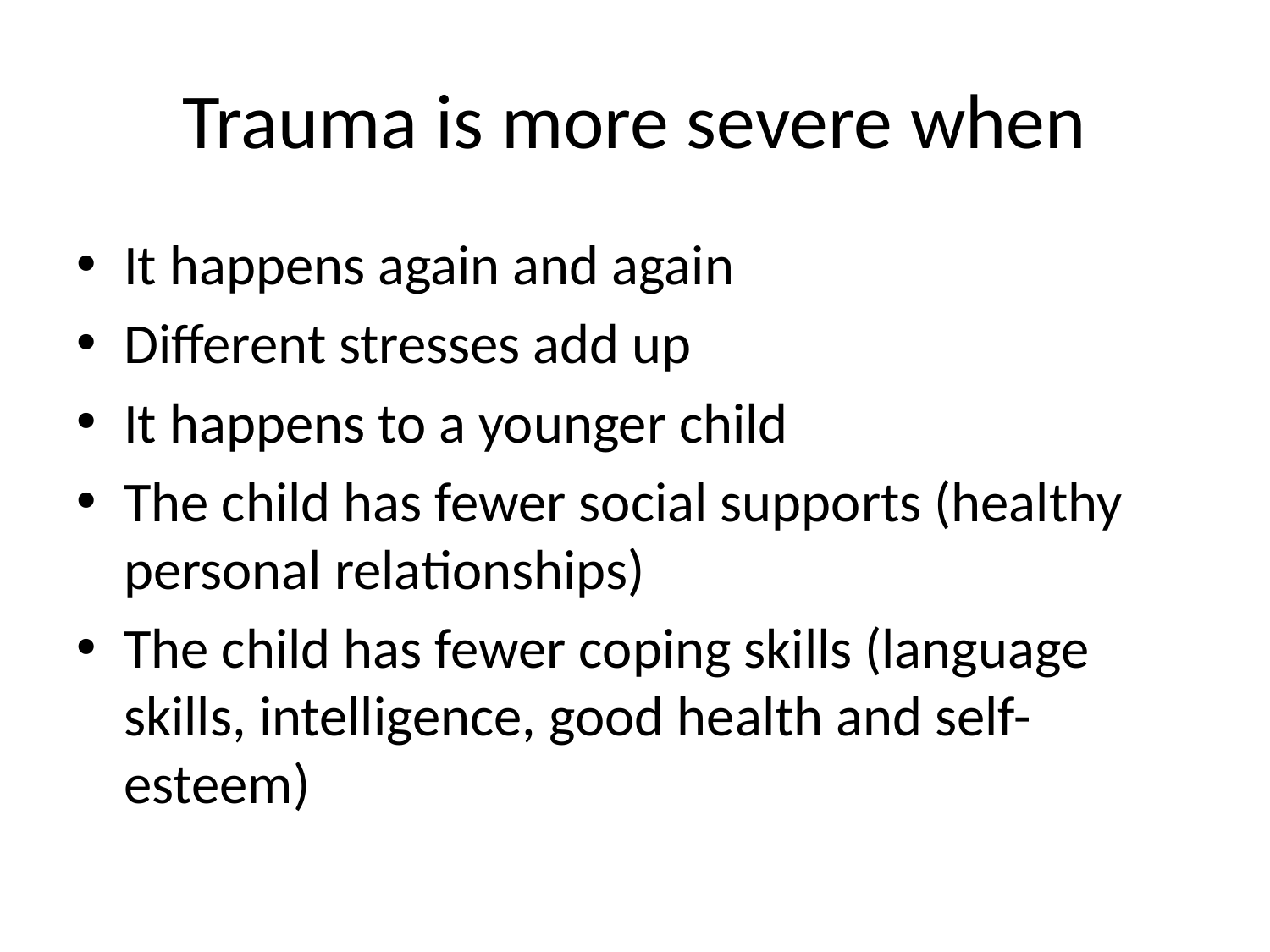

# Trauma is more severe when
It happens again and again
Different stresses add up
It happens to a younger child
The child has fewer social supports (healthy personal relationships)
The child has fewer coping skills (language skills, intelligence, good health and self-esteem)